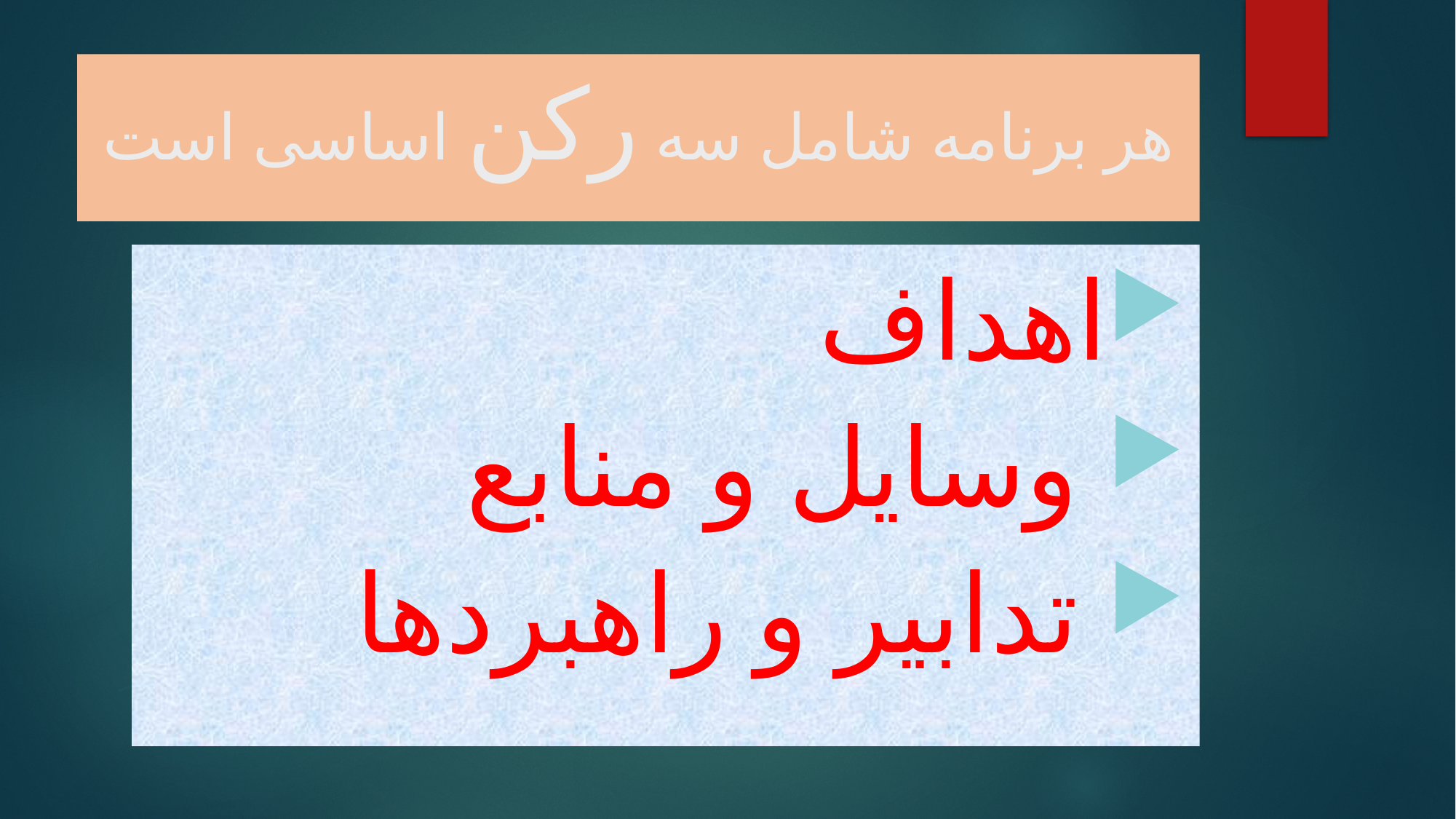

# هر برنامه شامل سه رکن اساسی است
اهداف
 وسایل و منابع
 تدابیر و راهبردها